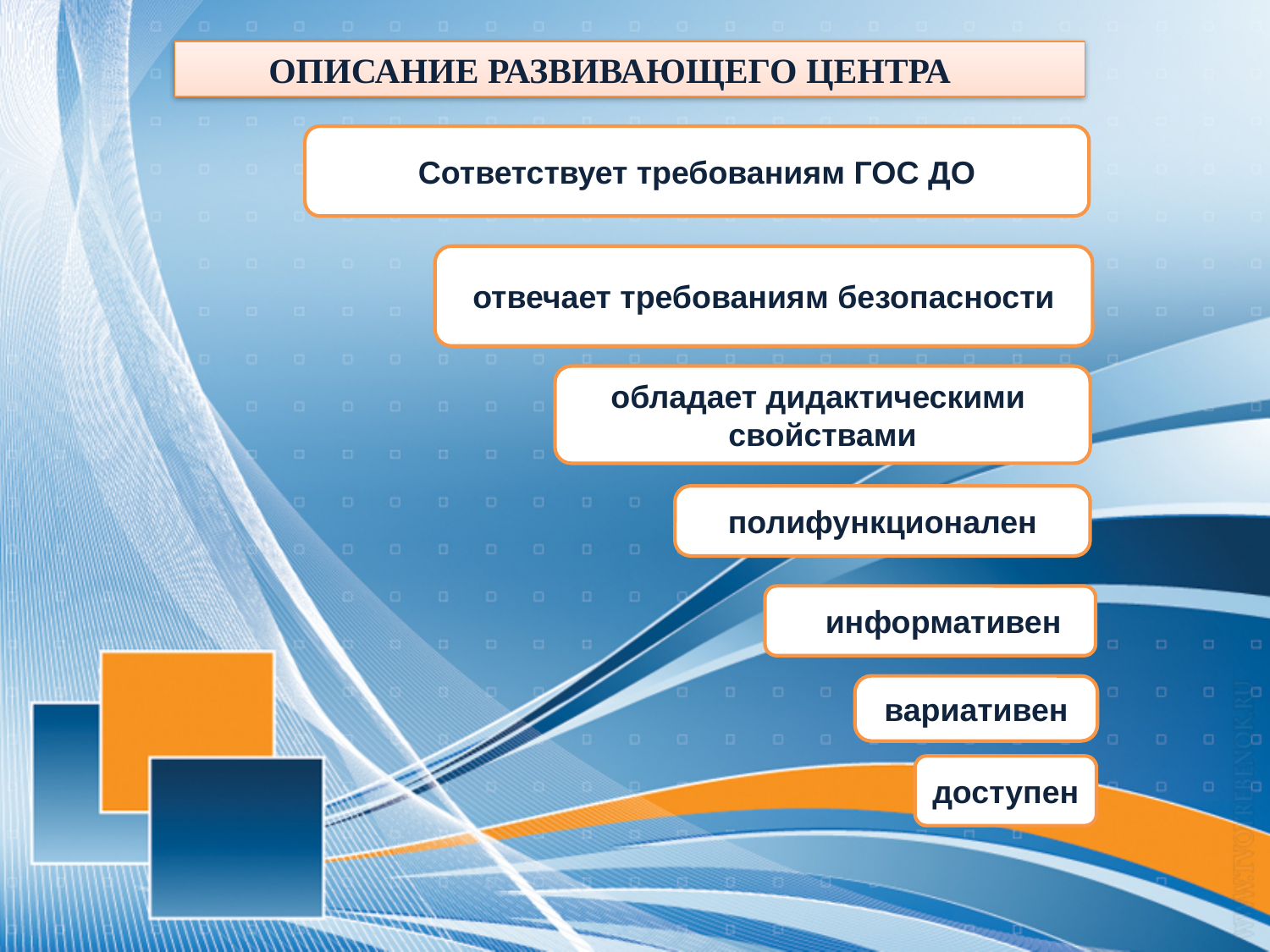

ОПИСАНИЕ РАЗВИВАЮЩЕГО ЦЕНТРА
Сответствует требованиям ГОС ДО
отвечает требованиям безопасности
обладает дидактическими
свойствами
полифункционален
     информативен
вариативен
доступен